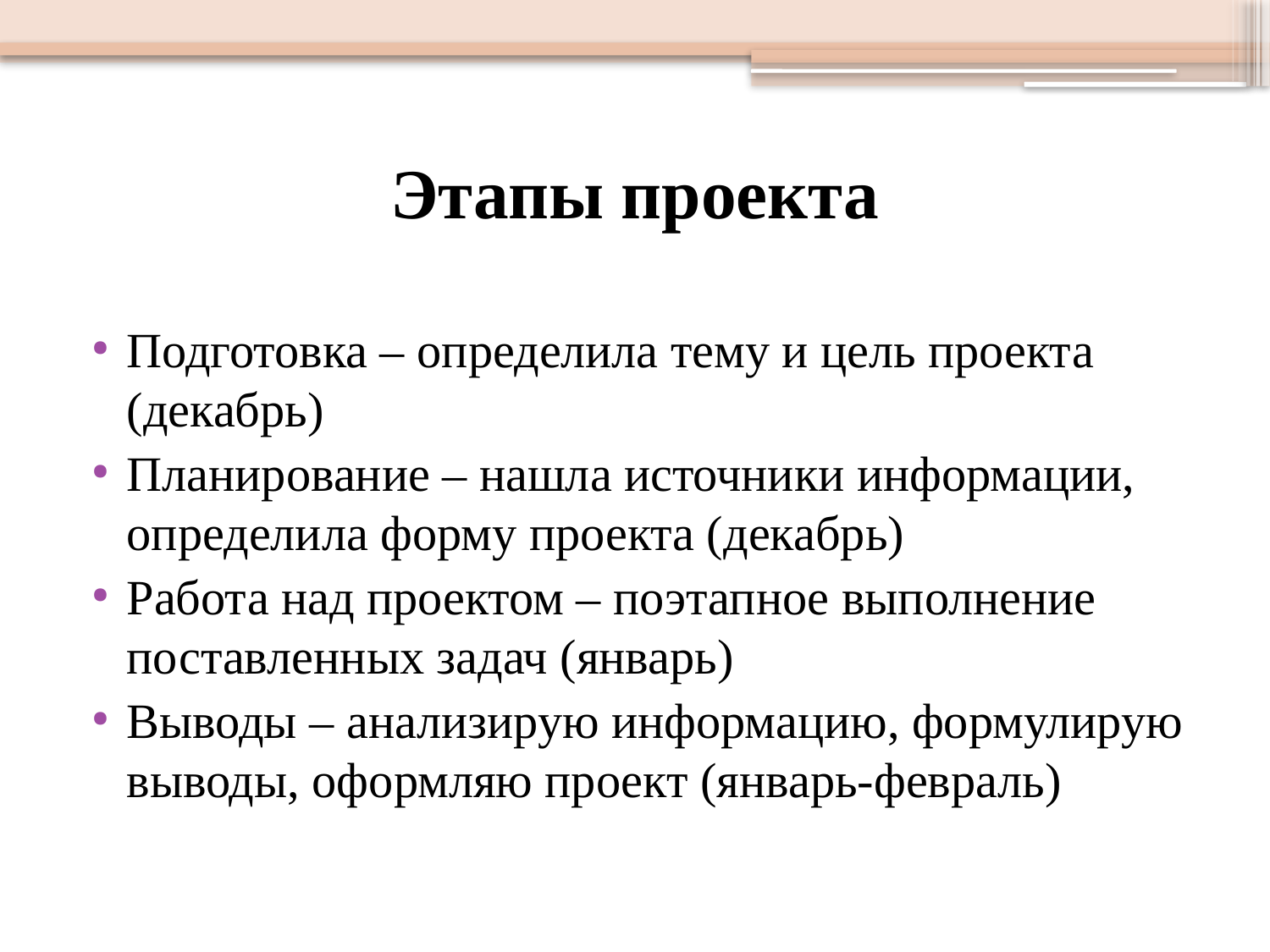

# Этапы проекта
Подготовка – определила тему и цель проекта (декабрь)
Планирование – нашла источники информации, определила форму проекта (декабрь)
Работа над проектом – поэтапное выполнение поставленных задач (январь)
Выводы – анализирую информацию, формулирую выводы, оформляю проект (январь-февраль)